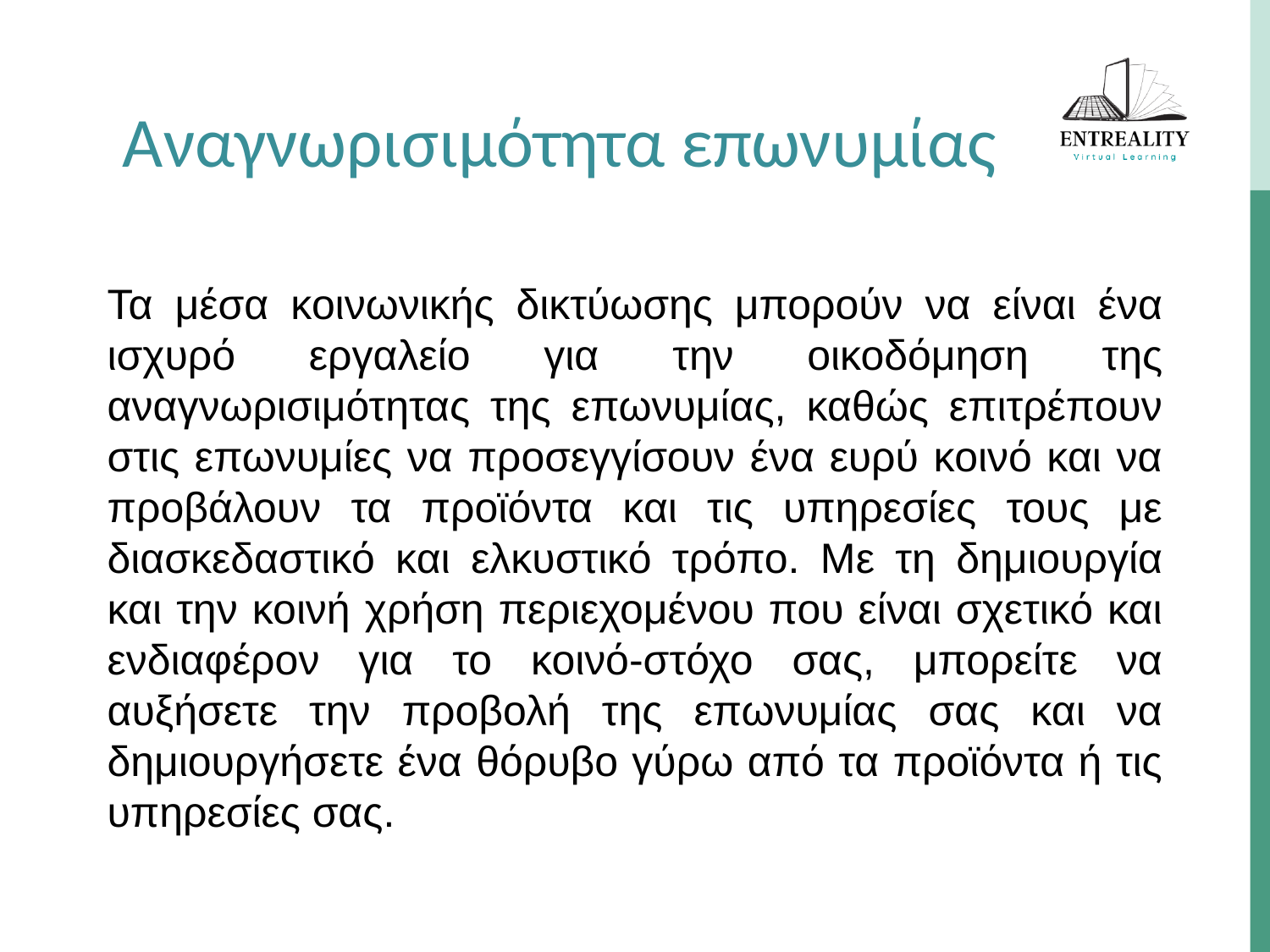

Αναγνωρισιμότητα επωνυμίας
Τα μέσα κοινωνικής δικτύωσης μπορούν να είναι ένα ισχυρό εργαλείο για την οικοδόμηση της αναγνωρισιμότητας της επωνυμίας, καθώς επιτρέπουν στις επωνυμίες να προσεγγίσουν ένα ευρύ κοινό και να προβάλουν τα προϊόντα και τις υπηρεσίες τους με διασκεδαστικό και ελκυστικό τρόπο. Με τη δημιουργία και την κοινή χρήση περιεχομένου που είναι σχετικό και ενδιαφέρον για το κοινό-στόχο σας, μπορείτε να αυξήσετε την προβολή της επωνυμίας σας και να δημιουργήσετε ένα θόρυβο γύρω από τα προϊόντα ή τις υπηρεσίες σας.